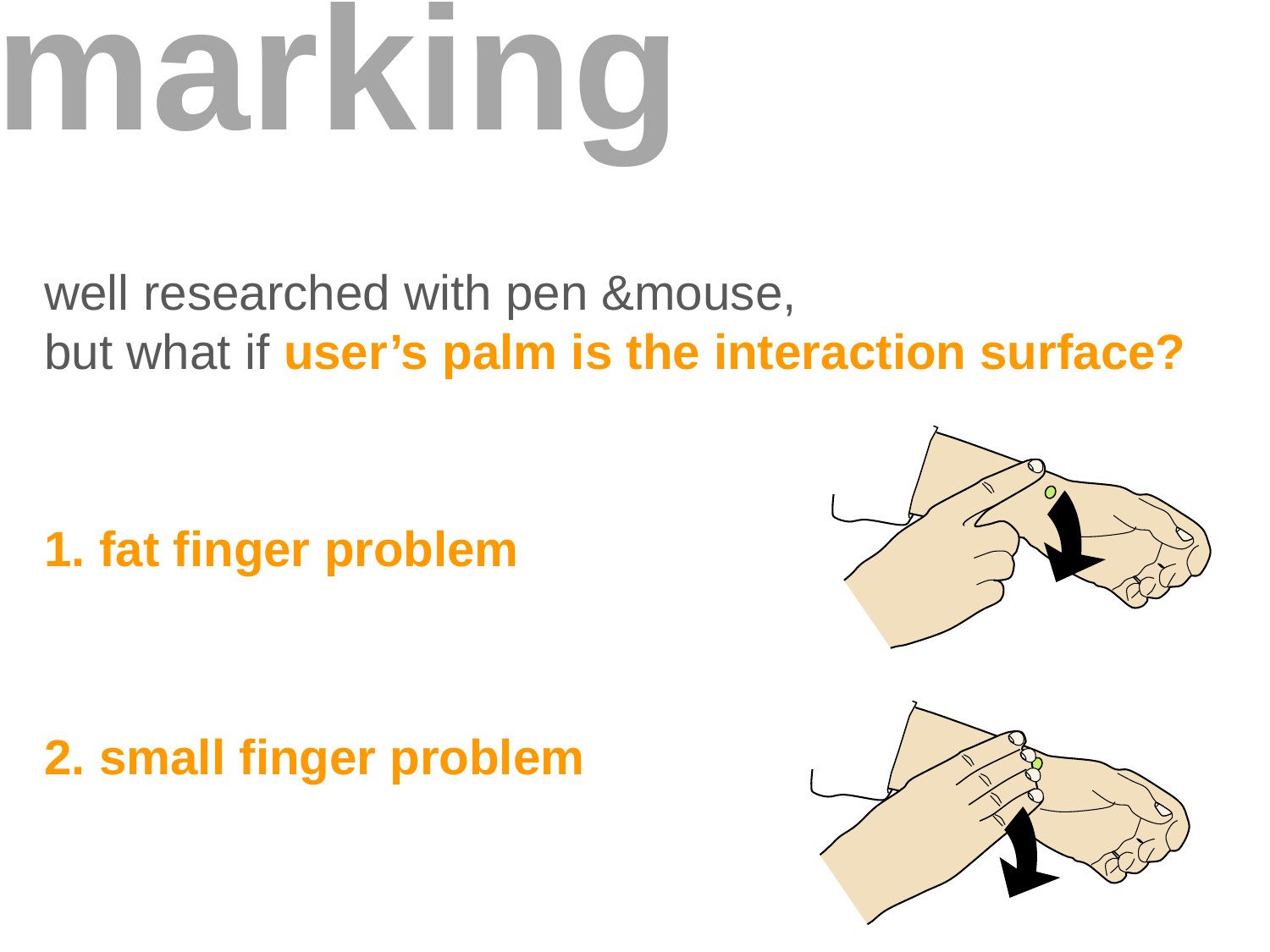

marking

well researched with pen &mouse,
but what if user’s palm is the interaction surface?

1. fat finger problem

2. small finger problem